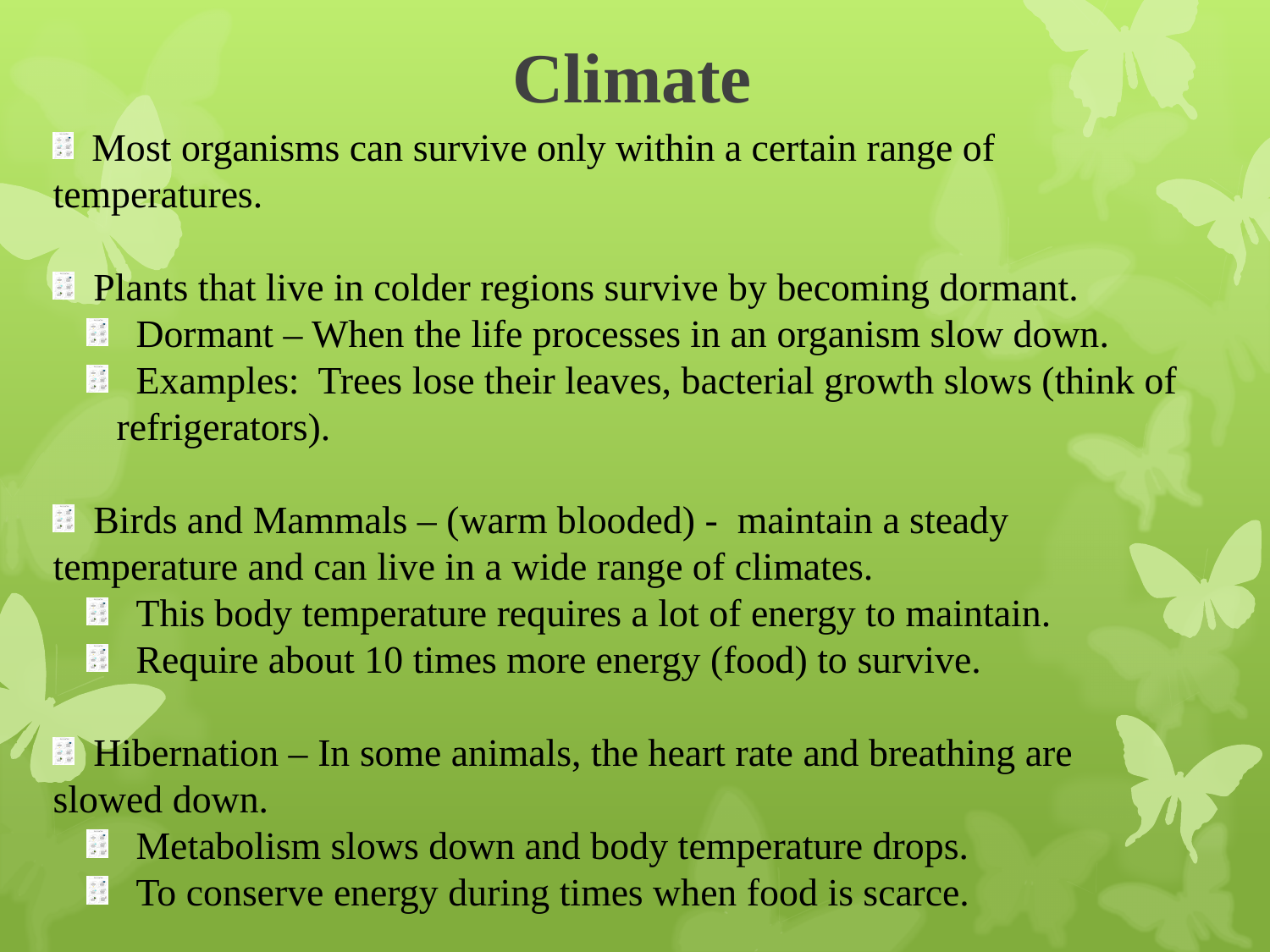

# Climate
  Most organisms can survive only within a certain range of temperatures.

  Plants that live in colder regions survive by becoming dormant.
  Dormant – When the life processes in an organism slow down.
  Examples:  Trees lose their leaves, bacterial growth slows (think of refrigerators).

  Birds and Mammals – (warm blooded) -  maintain a steady temperature and can live in a wide range of climates.
  This body temperature requires a lot of energy to maintain.
  Require about 10 times more energy (food) to survive.

  Hibernation – In some animals, the heart rate and breathing are slowed down.
  Metabolism slows down and body temperature drops.
  To conserve energy during times when food is scarce.